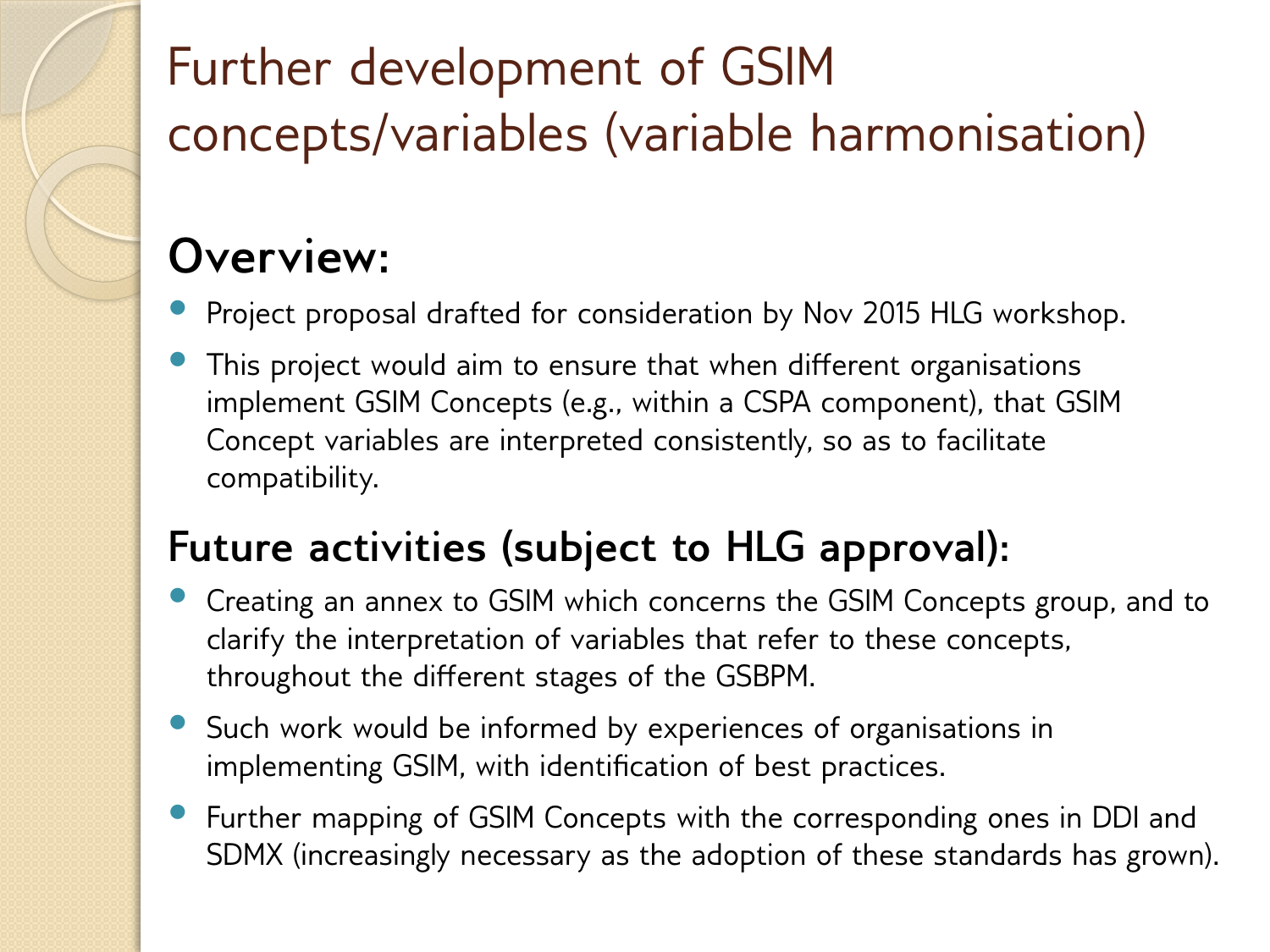

# Further development of GSIM concepts/variables (variable harmonisation)
Overview:
Project proposal drafted for consideration by Nov 2015 HLG workshop.
This project would aim to ensure that when different organisations implement GSIM Concepts (e.g., within a CSPA component), that GSIM Concept variables are interpreted consistently, so as to facilitate compatibility.
Future activities (subject to HLG approval):
Creating an annex to GSIM which concerns the GSIM Concepts group, and to clarify the interpretation of variables that refer to these concepts, throughout the different stages of the GSBPM.
Such work would be informed by experiences of organisations in implementing GSIM, with identification of best practices.
Further mapping of GSIM Concepts with the corresponding ones in DDI and SDMX (increasingly necessary as the adoption of these standards has grown).